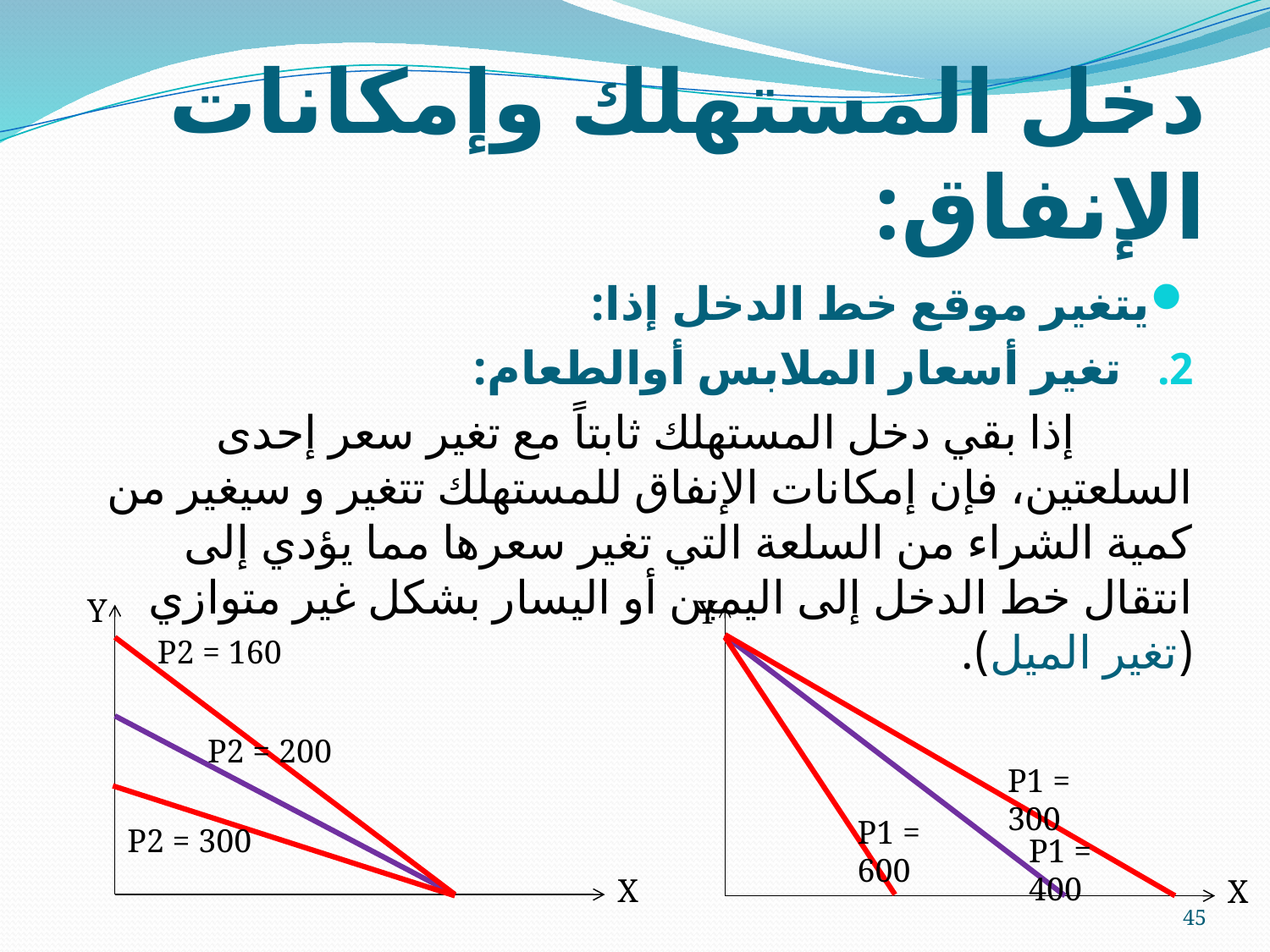

# دخل المستهلك وإمكانات الإنفاق:
يتغير موقع خط الدخل إذا:
تغير أسعار الملابس أوالطعام:
          إذا بقي دخل المستهلك ثابتاً مع تغير سعر إحدى السلعتين، فإن إمكانات الإنفاق للمستهلك تتغير و سيغير من كمية الشراء من السلعة التي تغير سعرها مما يؤدي إلى انتقال خط الدخل إلى اليمين أو اليسار بشكل غير متوازي (تغير الميل).

Y
Y
P2 = 160
P2 = 200
P1 = 300
P1 = 600
P2 = 300
P1 = 400
X
X
45